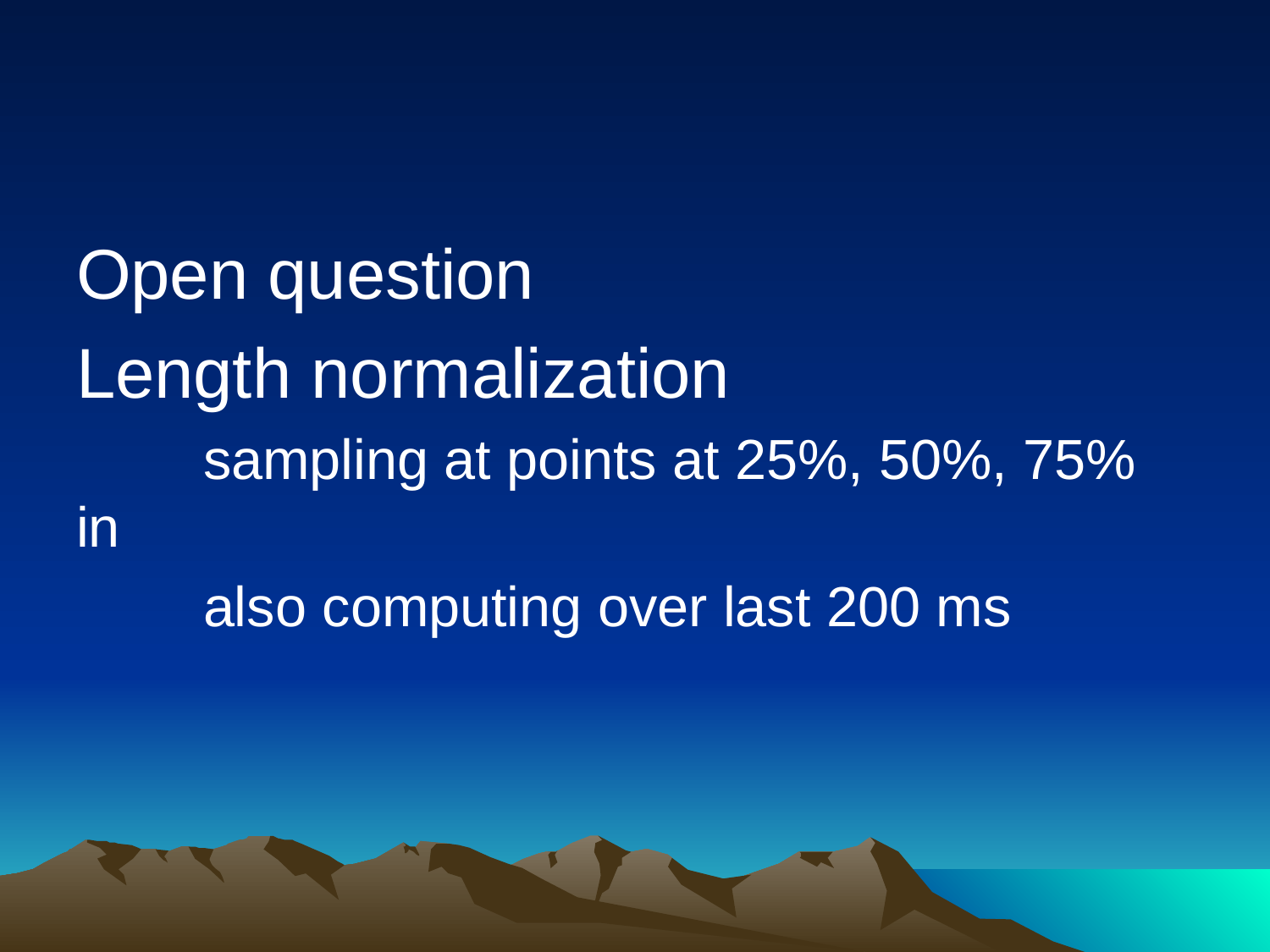

#
Open question
Length normalization
	sampling at points at 25%, 50%, 75% in
	also computing over last 200 ms